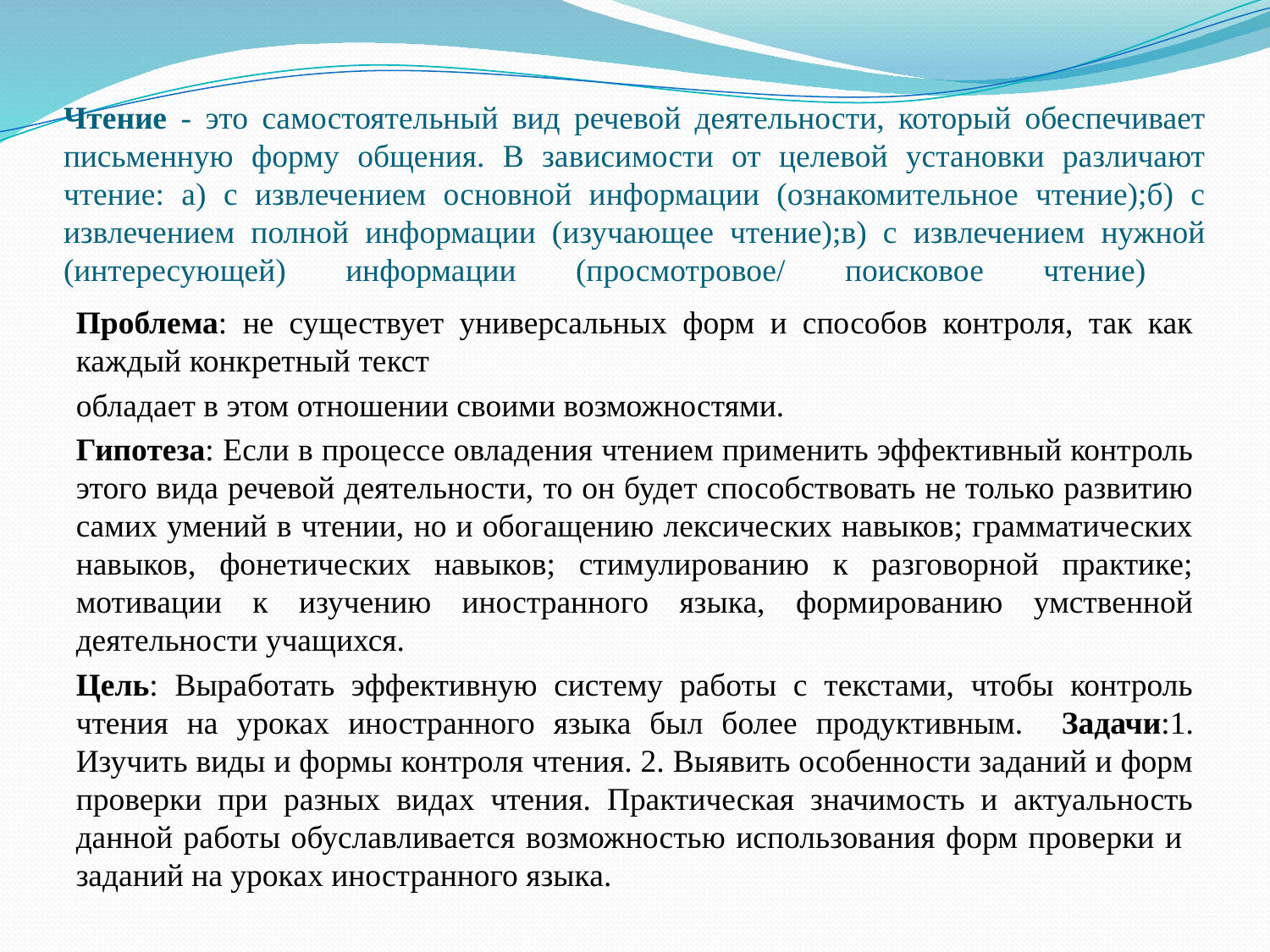

# Чтение - это самостоятельный вид речевой деятельности, который обеспечивает письменную форму общения. В зависимости от целевой установки различают чтение: а) с извлечением основной информации (ознакомительное чтение);б) с извлечением полной информации (изучающее чтение);в) с извлечением нужной (интересующей) информации (просмотровое/ поисковое чтение)
Проблема: не существует универсальных форм и способов контроля, так как каждый конкретный текст
обладает в этом отношении своими возможностями.
Гипотеза: Если в процессе овладения чтением применить эффективный контроль этого вида речевой деятельности, то он будет способствовать не только развитию самих умений в чтении, но и обогащению лексических навыков; грамматических навыков, фонетических навыков; стимулированию к разговорной практике; мотивации к изучению иностранного языка, формированию умственной деятельности учащихся.
Цель: Выработать эффективную систему работы с текстами, чтобы контроль чтения на уроках иностранного языка был более продуктивным.  Задачи:1. Изучить виды и формы контроля чтения. 2. Выявить особенности заданий и форм проверки при разных видах чтения. Практическая значимость и актуальность данной работы обуславливается возможностью использования форм проверки и  заданий на уроках иностранного языка.